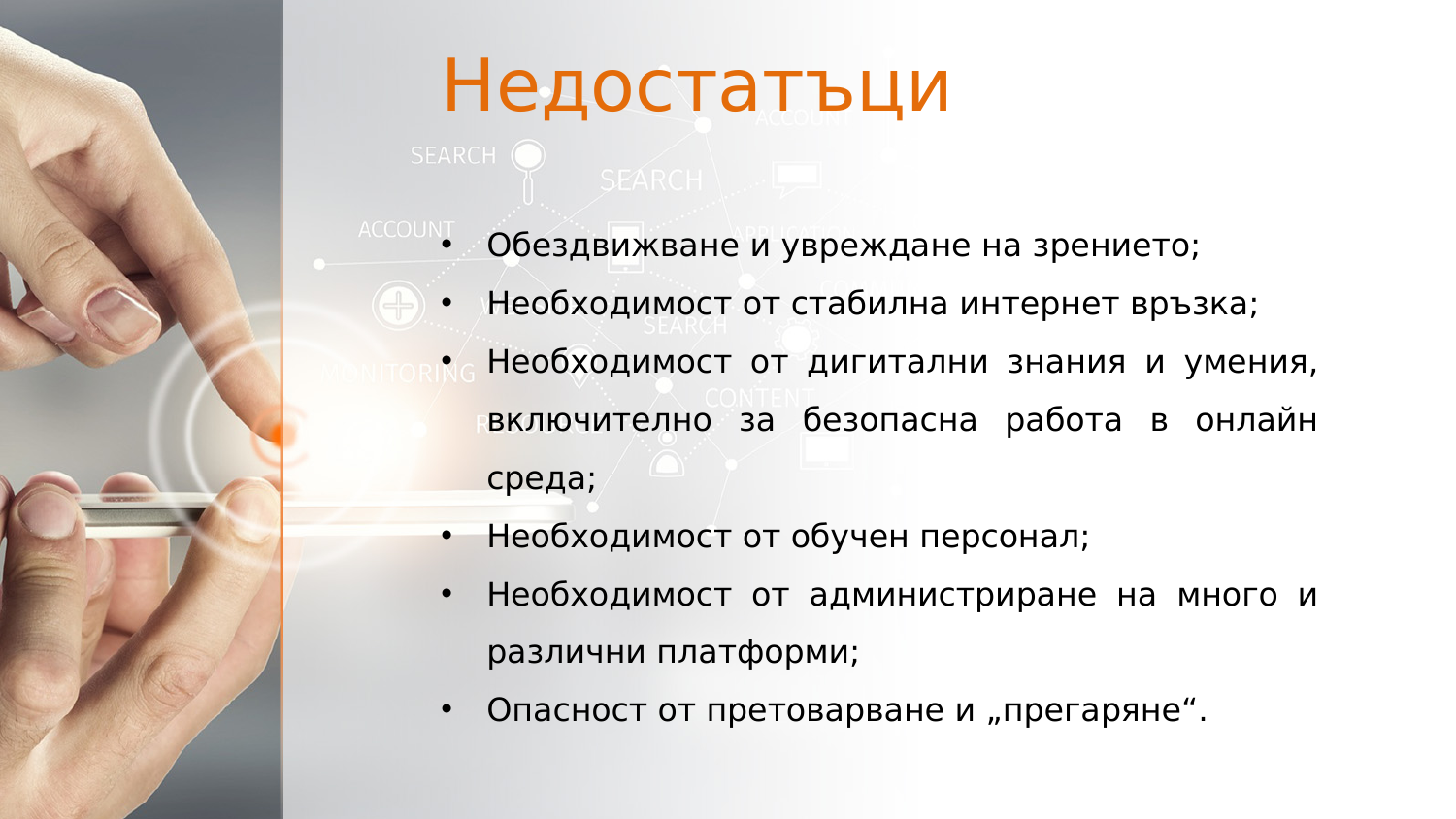

# Недостатъци
Обездвижване и увреждане на зрението;
Необходимост от стабилна интернет връзка;
Необходимост от дигитални знания и умения, включително за безопасна работа в онлайн среда;
Необходимост от обучен персонал;
Необходимост от администриране на много и различни платформи;
Опасност от претоварване и „прегаряне“.